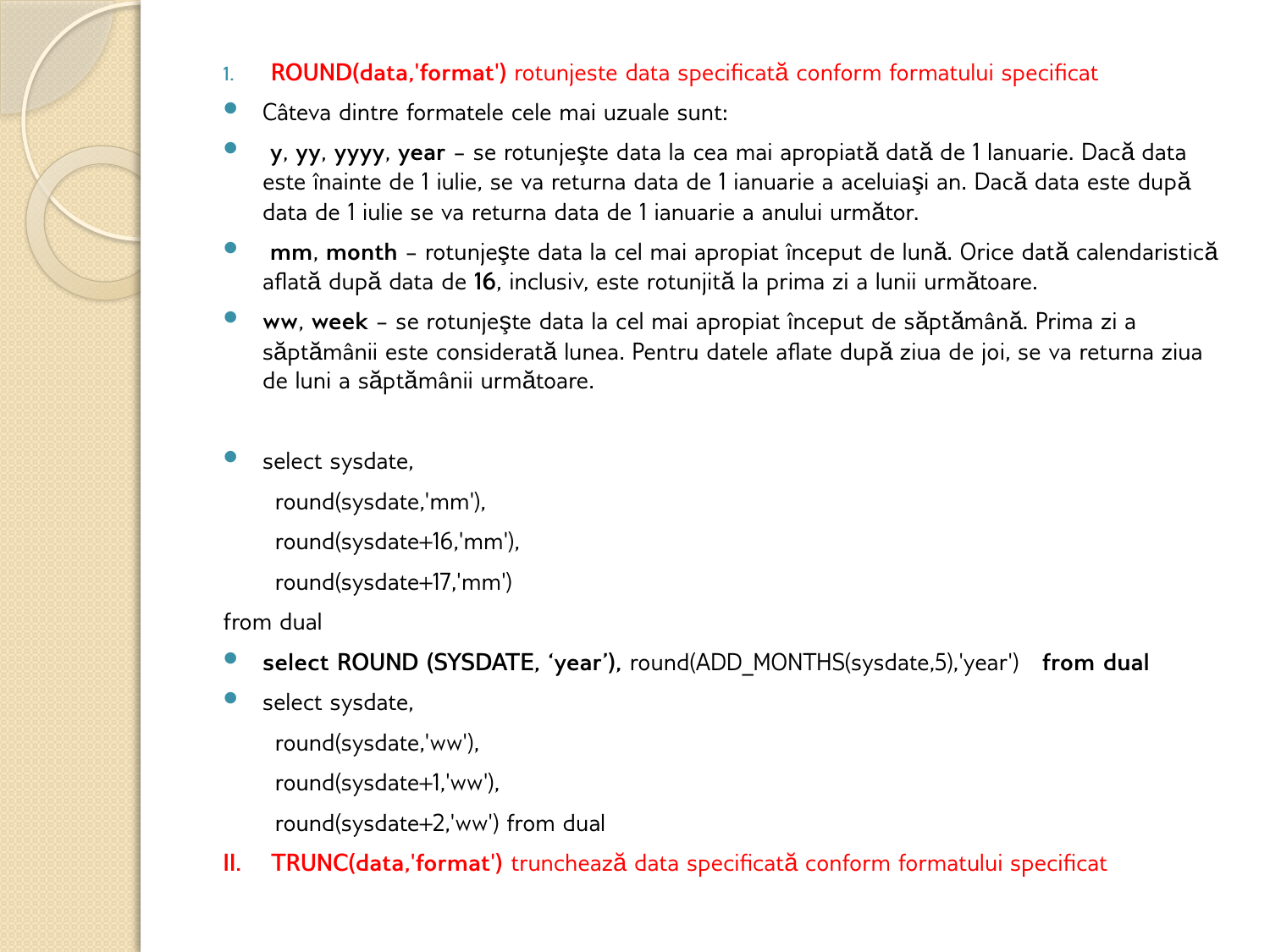

ROUND(data,'format') rotunjeste data specificată conform formatului specificat
Câteva dintre formatele cele mai uzuale sunt:
 y, yy, yyyy, year – se rotunjeşte data la cea mai apropiată dată de 1 Ianuarie. Dacă data este înainte de 1 iulie, se va returna data de 1 ianuarie a aceluiaşi an. Dacă data este după data de 1 iulie se va returna data de 1 ianuarie a anului următor.
 mm, month – rotunjeşte data la cel mai apropiat început de lună. Orice dată calendaristică aflată după data de 16, inclusiv, este rotunjită la prima zi a lunii următoare.
ww, week – se rotunjeşte data la cel mai apropiat început de săptămână. Prima zi a săptămânii este considerată lunea. Pentru datele aflate după ziua de joi, se va returna ziua de luni a săptămânii următoare.

select sysdate,
       round(sysdate,'mm'),
       round(sysdate+16,'mm'),
       round(sysdate+17,'mm')
from dual
select ROUND (SYSDATE, ‘year’), round(ADD_MONTHS(sysdate,5),'year')   from dual
select sysdate,
       round(sysdate,'ww'),
       round(sysdate+1,'ww'),
       round(sysdate+2,'ww') from dual
II.	TRUNC(data,'format') trunchează data specificată conform formatului specificat